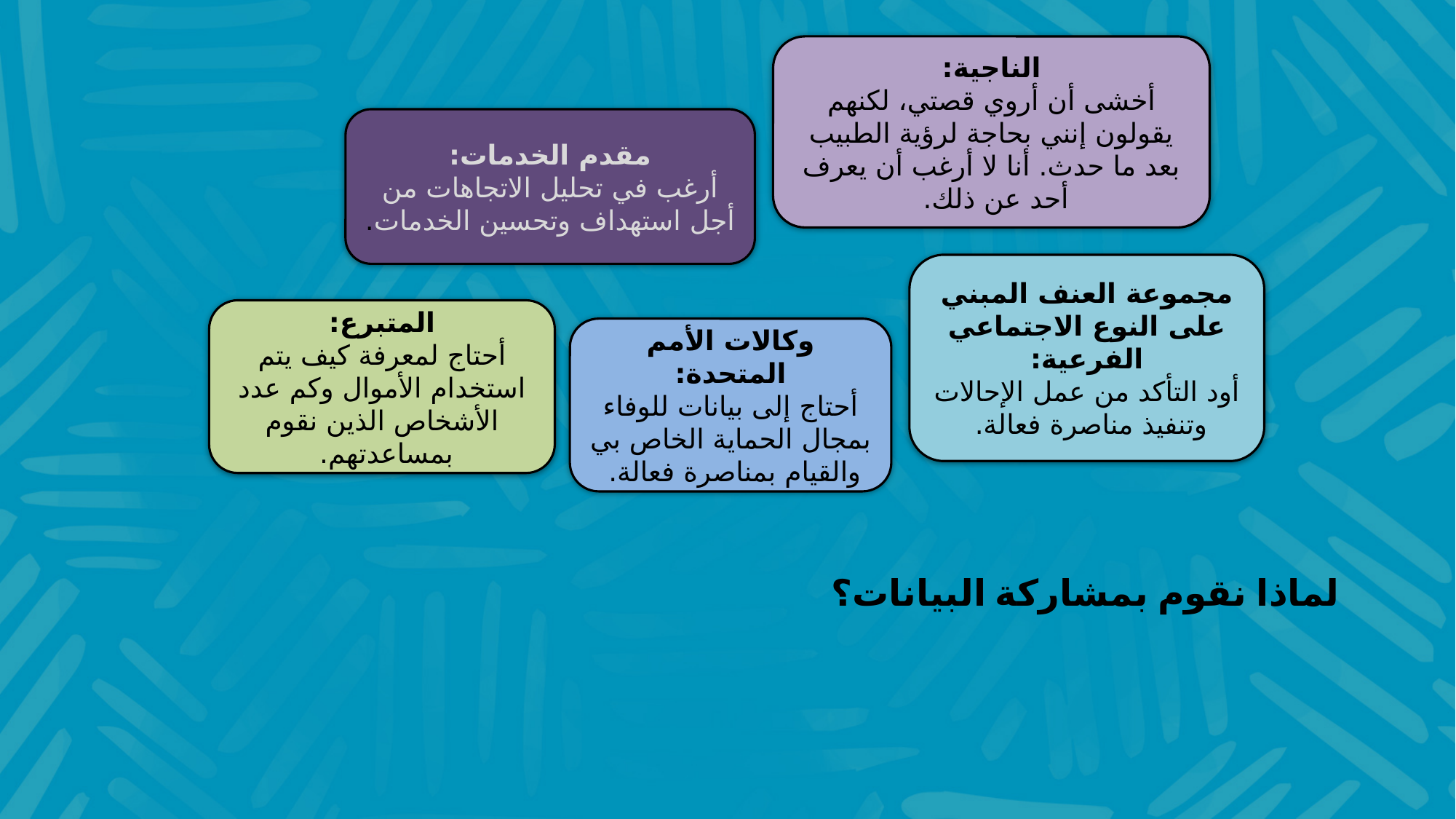

الناجية:
أخشى أن أروي قصتي، لكنهم يقولون إنني بحاجة لرؤية الطبيب بعد ما حدث. أنا لا أرغب أن يعرف أحد عن ذلك.
مقدم الخدمات:
أرغب في تحليل الاتجاهات من أجل استهداف وتحسين الخدمات.
مجموعة العنف المبني على النوع الاجتماعي الفرعية:
أود التأكد من عمل الإحالات وتنفيذ مناصرة فعالة.
المتبرع:
أحتاج لمعرفة كيف يتم استخدام الأموال وكم عدد الأشخاص الذين نقوم بمساعدتهم.
وكالات الأمم المتحدة:
أحتاج إلى بيانات للوفاء بمجال الحماية الخاص بي والقيام بمناصرة فعالة.
لماذا نقوم بمشاركة البيانات؟